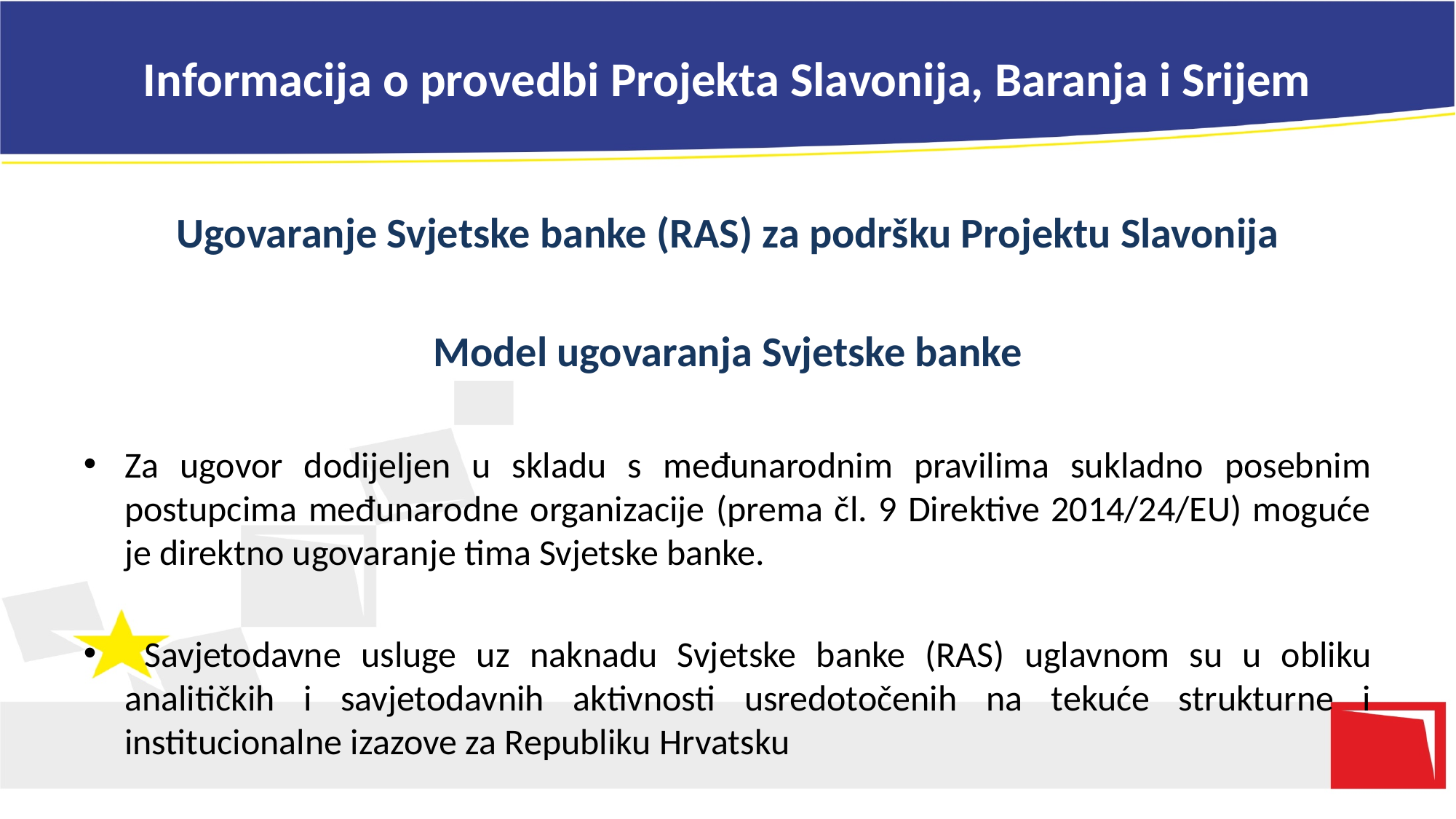

# Informacija o provedbi Projekta Slavonija, Baranja i Srijem

Ugovaranje Svjetske banke (RAS) za podršku Projektu Slavonija

Model ugovaranja Svjetske banke

Za ugovor dodijeljen u skladu s međunarodnim pravilima sukladno posebnim postupcima međunarodne organizacije (prema čl. 9 Direktive 2014/24/EU) moguće je direktno ugovaranje tima Svjetske banke.

 Savjetodavne usluge uz naknadu Svjetske banke (RAS) uglavnom su u obliku analitičkih i savjetodavnih aktivnosti usredotočenih na tekuće strukturne i institucionalne izazove za Republiku Hrvatsku